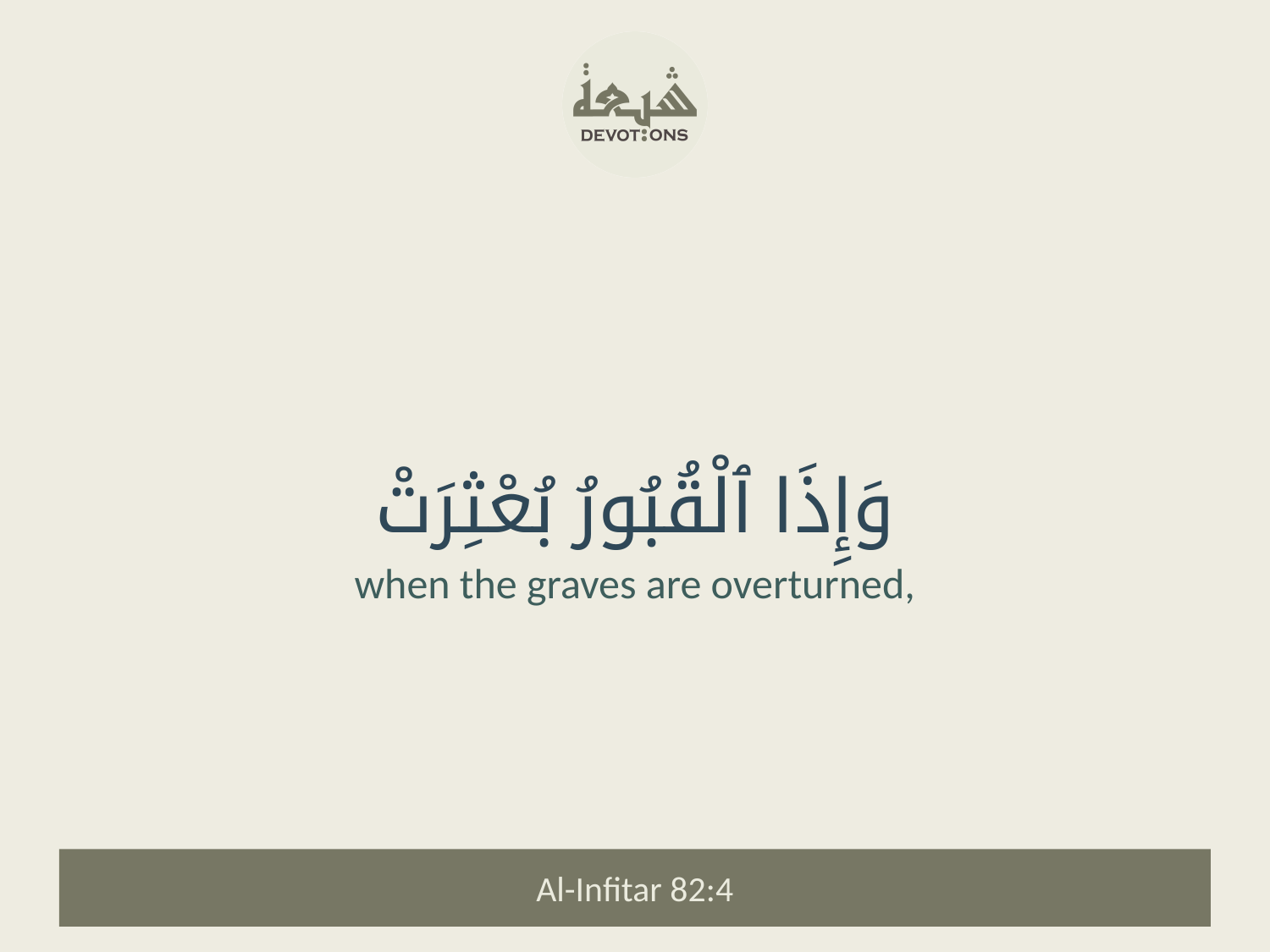

وَإِذَا ٱلْقُبُورُ بُعْثِرَتْ
when the graves are overturned,
Al-Infitar 82:4